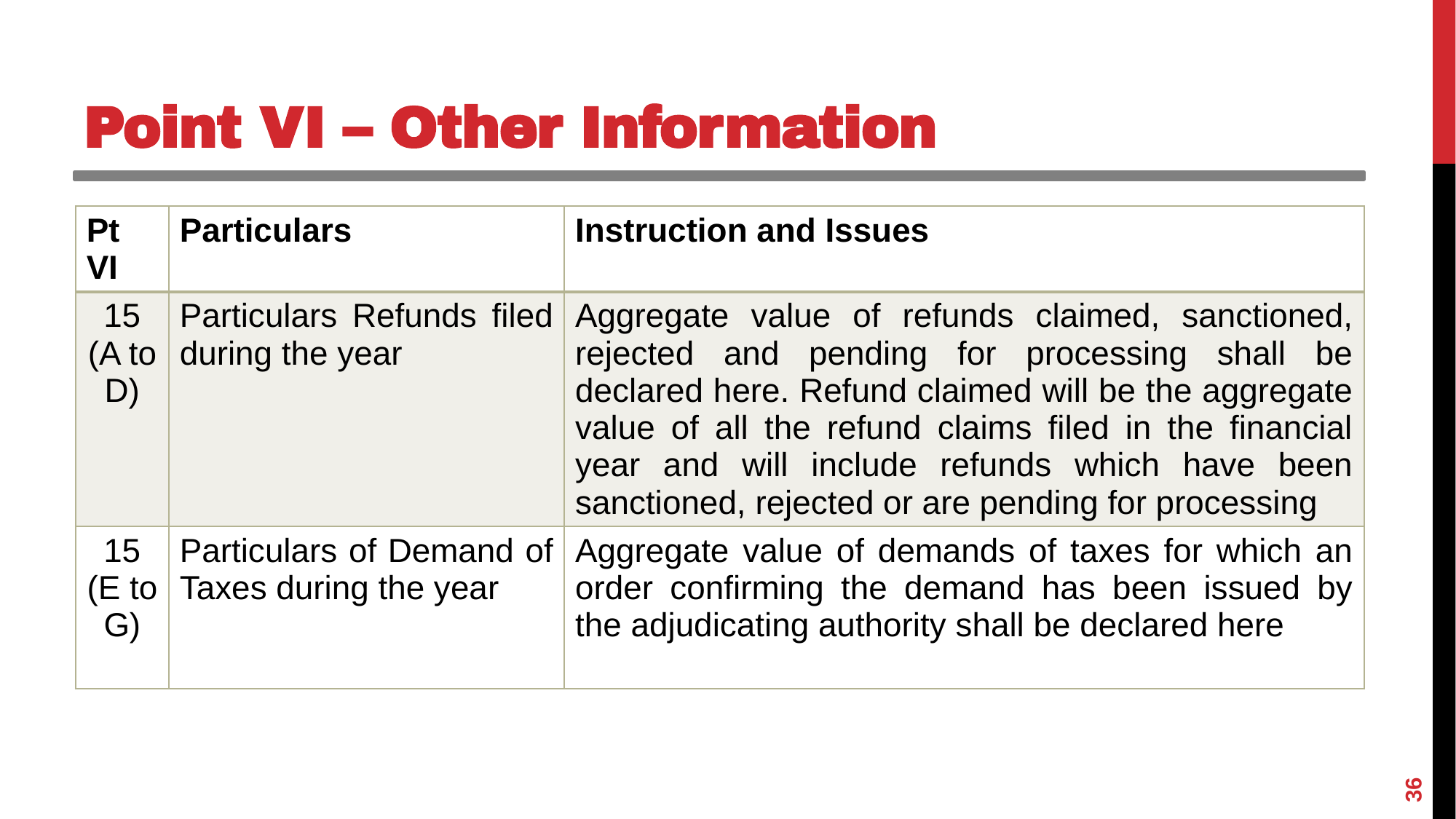

# Point VI – Other Information
| Pt VI | Particulars | Instruction and Issues |
| --- | --- | --- |
| 15 (A to D) | Particulars Refunds filed during the year | Aggregate value of refunds claimed, sanctioned, rejected and pending for processing shall be declared here. Refund claimed will be the aggregate value of all the refund claims filed in the financial year and will include refunds which have been sanctioned, rejected or are pending for processing |
| 15 (E to G) | Particulars of Demand of Taxes during the year | Aggregate value of demands of taxes for which an order confirming the demand has been issued by the adjudicating authority shall be declared here |
36